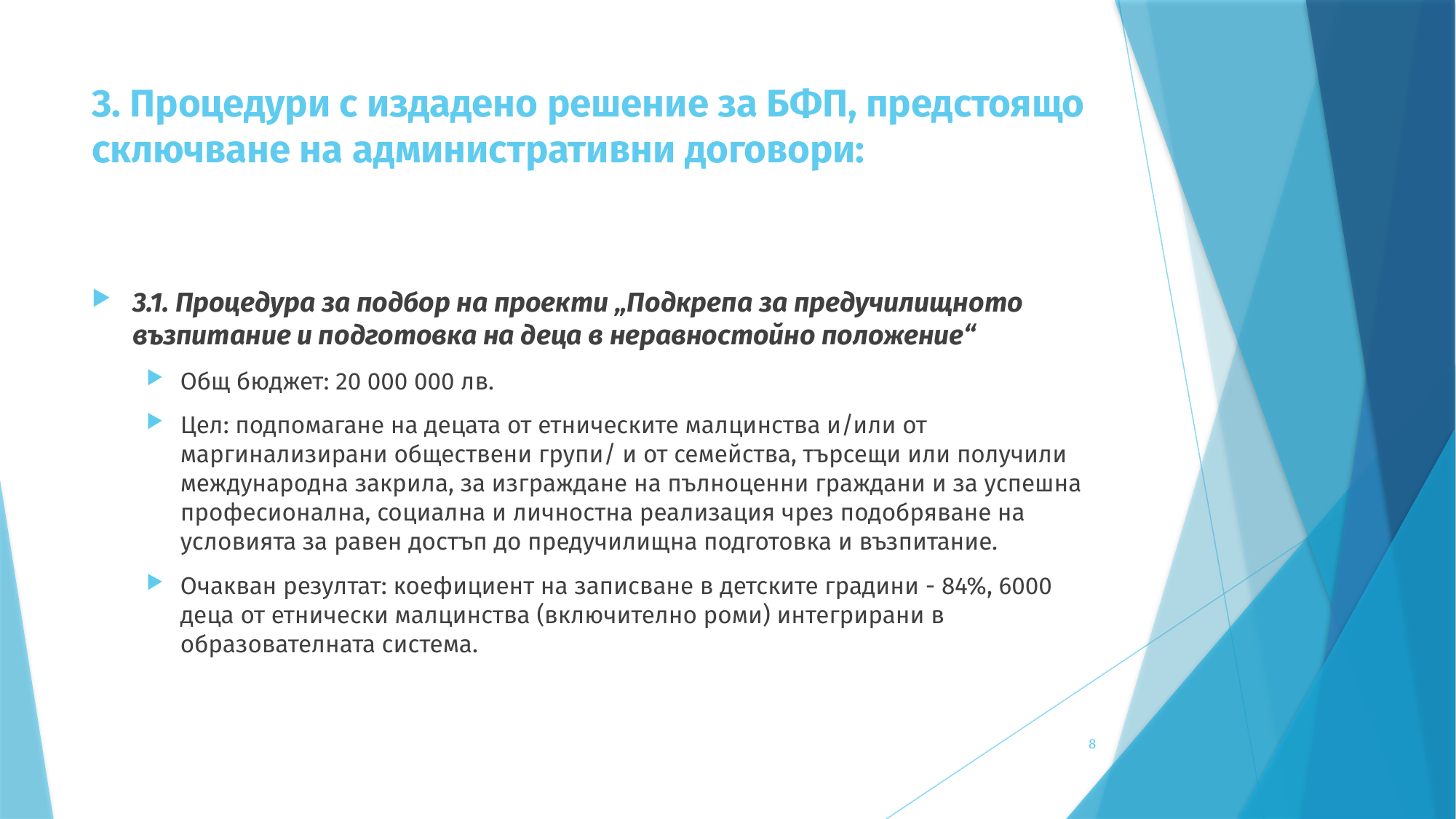

# 3. Процедури с издадено решение за БФП, предстоящо сключване на административни договори:
3.1. Процедура за подбор на проекти „Подкрепа за предучилищното възпитание и подготовка на деца в неравностойно положение“
Общ бюджет: 20 000 000 лв.
Цел: подпомагане на децата от етническите малцинства и/или от маргинализирани обществени групи/ и от семейства, търсещи или получили международна закрила, за изграждане на пълноценни граждани и за успешна професионална, социална и личностна реализация чрез подобряване на условията за равен достъп до предучилищна подготовка и възпитание.
Очакван резултат: коефициент на записване в детските градини - 84%, 6000 деца от етнически малцинства (включително роми) интегрирани в образователната система.

8